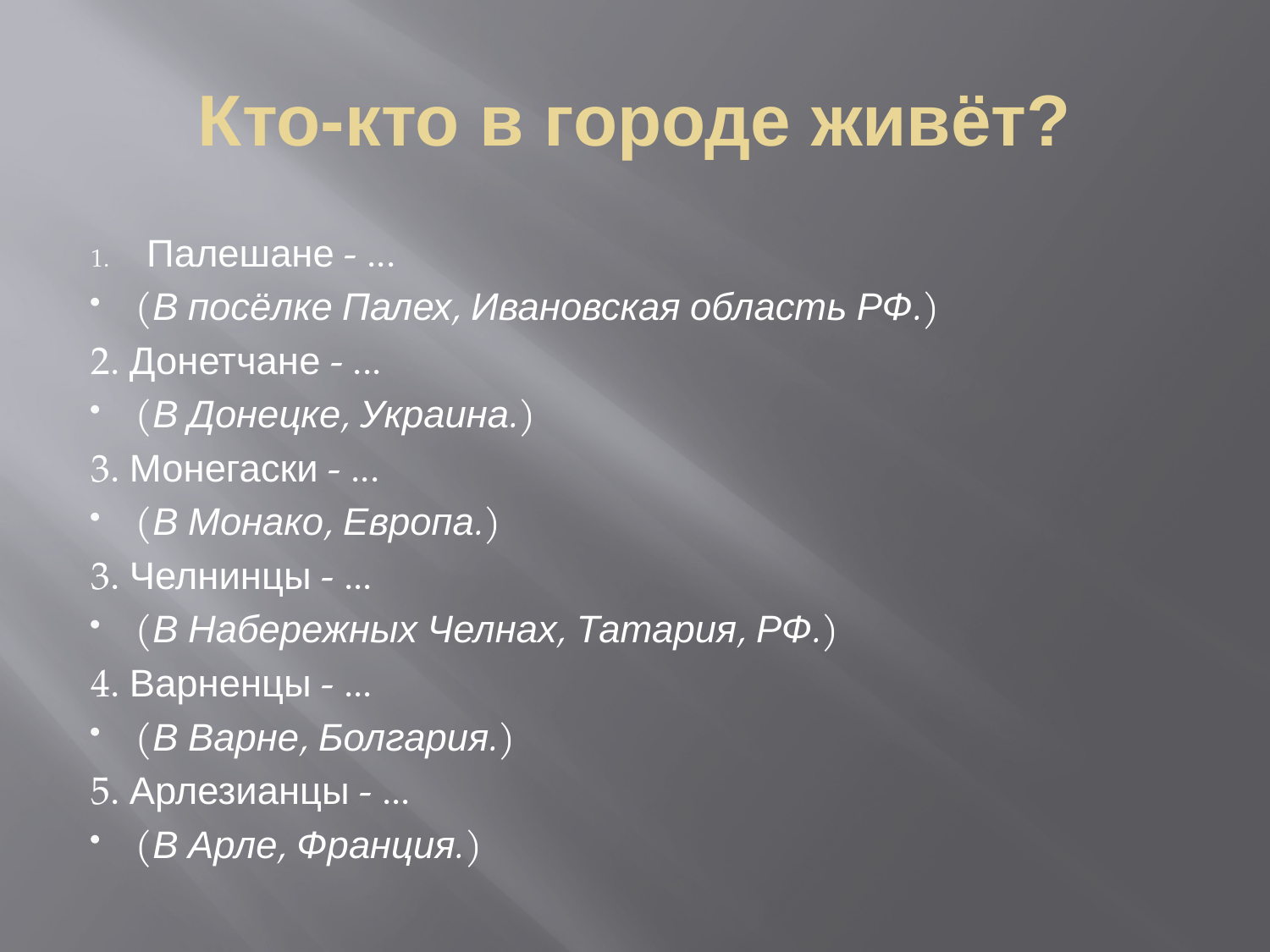

Кто-кто в городе живёт?
Палешане - ...
(В посёлке Палех, Ивановская область РФ.)
2. Донетчане - ...
(В Донецке, Украина.)
3. Монегаски - ...
(В Монако, Европа.)
3. Челнинцы - ...
(В Набережных Челнах, Татария, РФ.)
4. Варненцы - ...
(В Варне, Болгария.)
5. Арлезианцы - ...
(В Арле, Франция.)